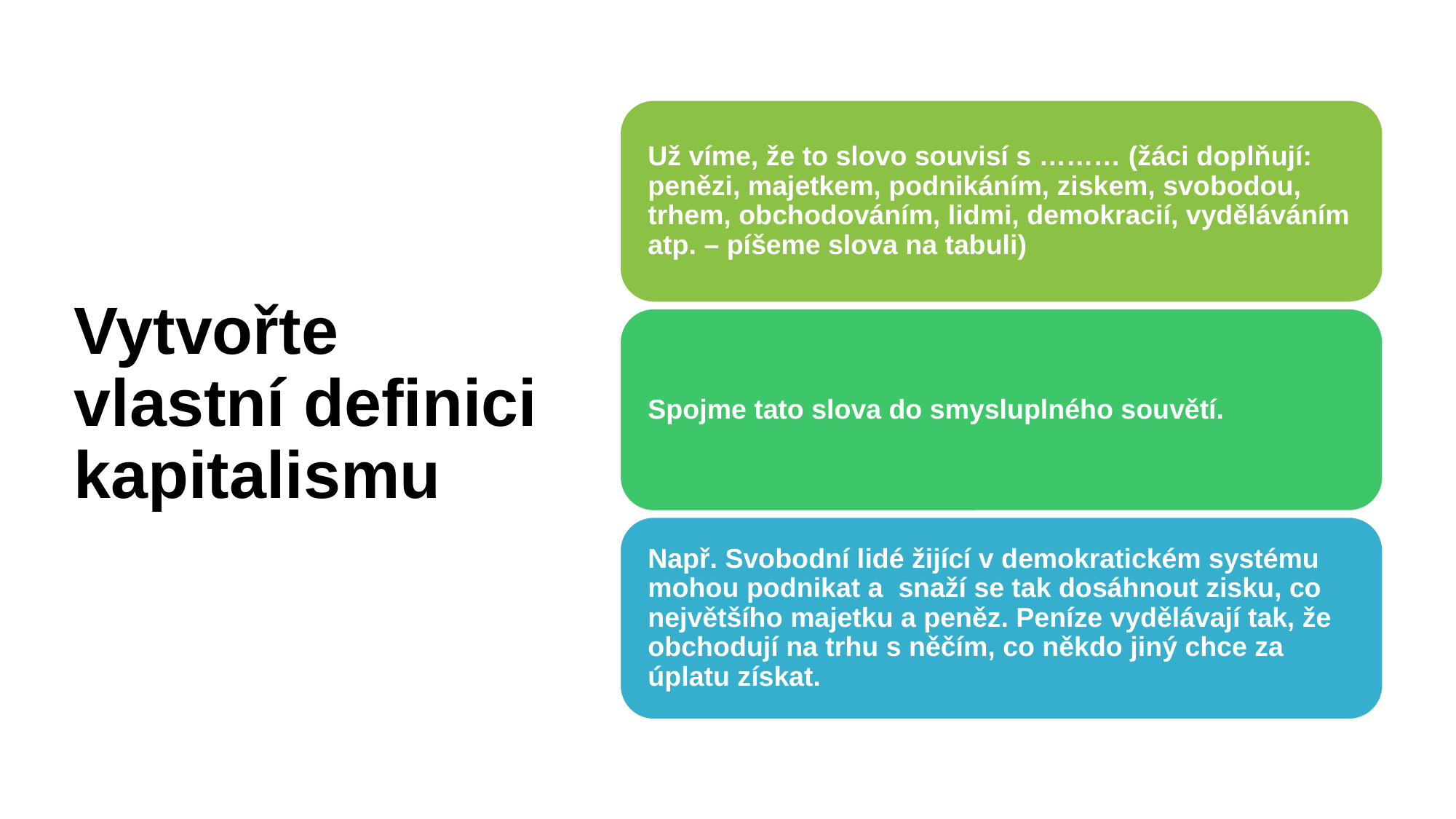

Už víme, že to slovo souvisí s ……… (žáci doplňují: penězi, majetkem, podnikáním, ziskem, svobodou, trhem, obchodováním, lidmi, demokracií, vyděláváním atp. – píšeme slova na tabuli)
Spojme tato slova do smysluplného souvětí.
Např. Svobodní lidé žijící v demokratickém systému mohou podnikat a  snaží se tak dosáhnout zisku, co největšího majetku a peněz. Peníze vydělávají tak, že obchodují na trhu s něčím, co někdo jiný chce za úplatu získat.
# Vytvořte vlastní definici kapitalismu